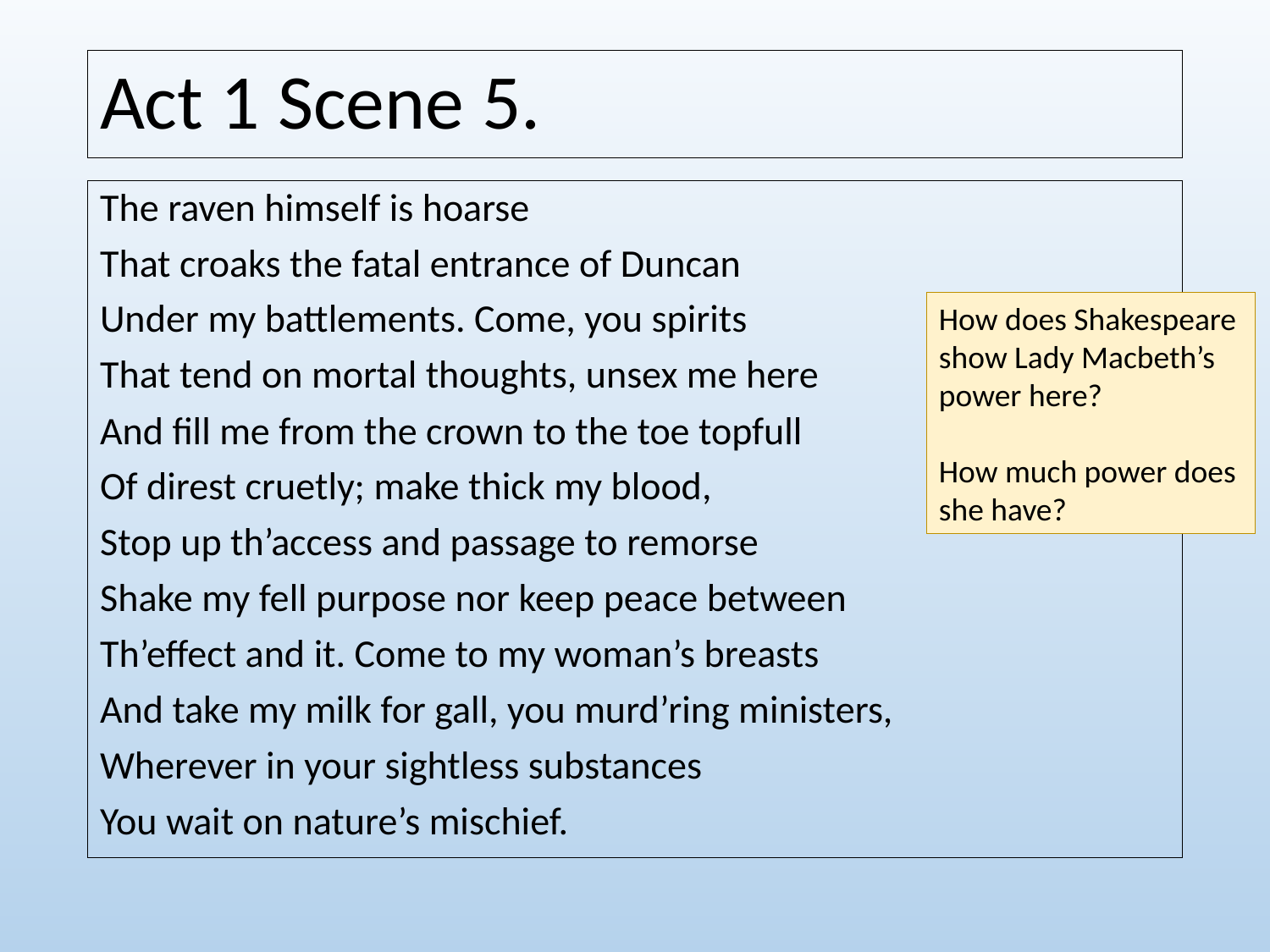

# Act 1 Scene 5.
The raven himself is hoarse
That croaks the fatal entrance of Duncan
Under my battlements. Come, you spirits
That tend on mortal thoughts, unsex me here
And fill me from the crown to the toe topfull
Of direst cruetly; make thick my blood,
Stop up th’access and passage to remorse
Shake my fell purpose nor keep peace between
Th’effect and it. Come to my woman’s breasts
And take my milk for gall, you murd’ring ministers,
Wherever in your sightless substances
You wait on nature’s mischief.
How does Shakespeare show Lady Macbeth’s power here?

How much power does she have?